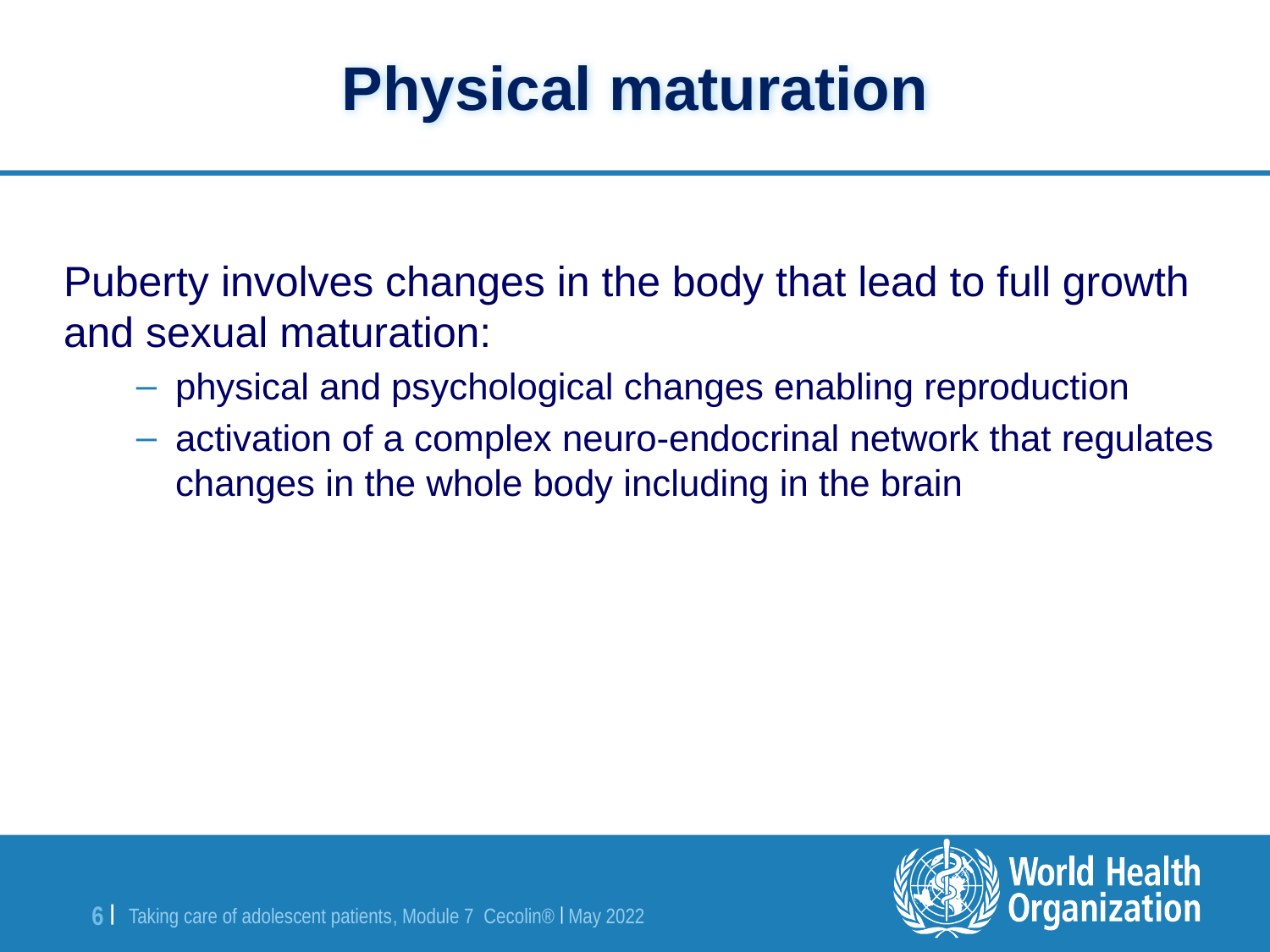

# Physical maturation
Puberty involves changes in the body that lead to full growth and sexual maturation:
physical and psychological changes enabling reproduction
activation of a complex neuro-endocrinal network that regulates changes in the whole body including in the brain